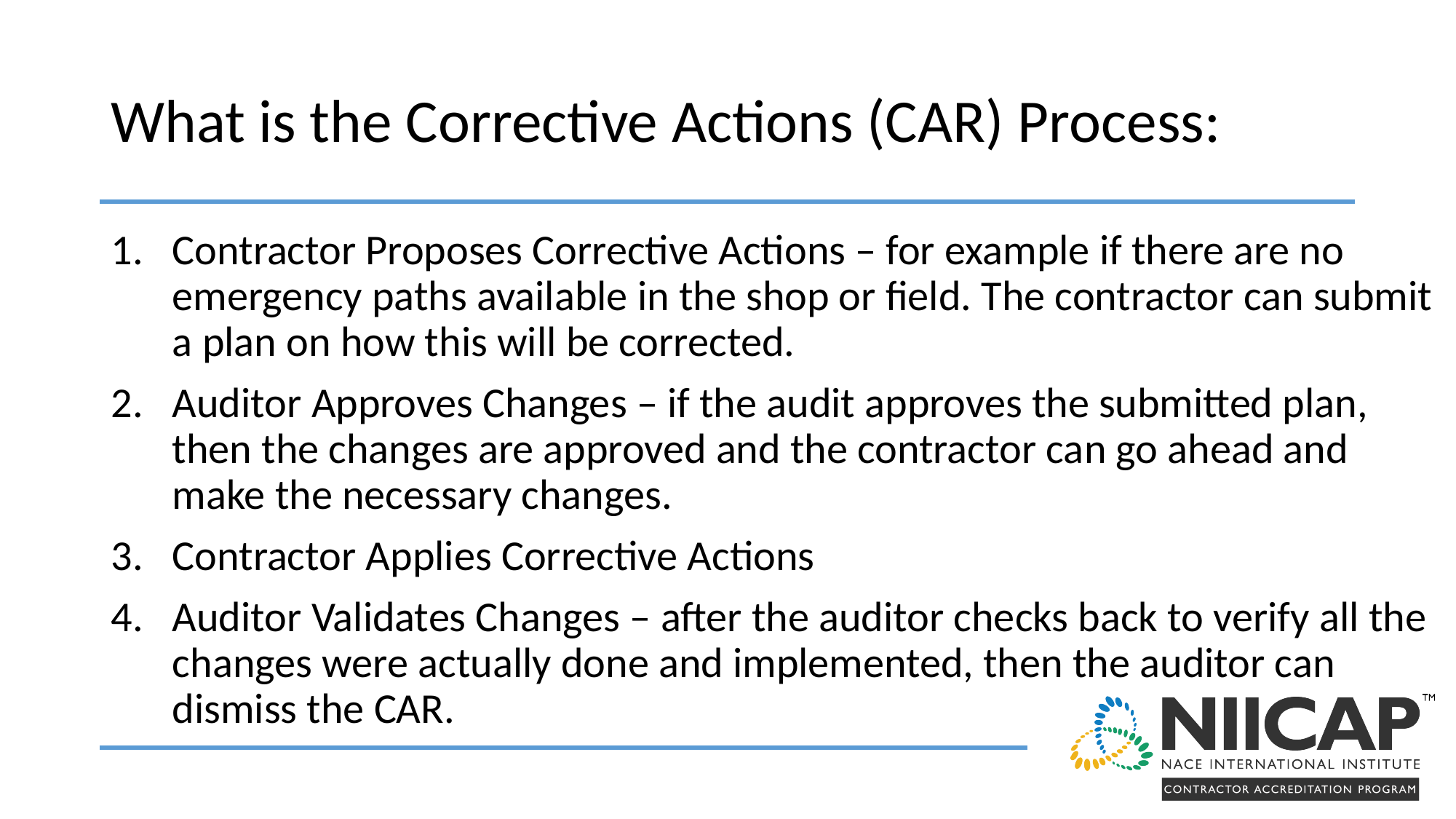

# What is the Corrective Actions (CAR) Process:
Contractor Proposes Corrective Actions – for example if there are no emergency paths available in the shop or field. The contractor can submit a plan on how this will be corrected.
Auditor Approves Changes – if the audit approves the submitted plan, then the changes are approved and the contractor can go ahead and make the necessary changes.
Contractor Applies Corrective Actions
Auditor Validates Changes – after the auditor checks back to verify all the changes were actually done and implemented, then the auditor can dismiss the CAR.